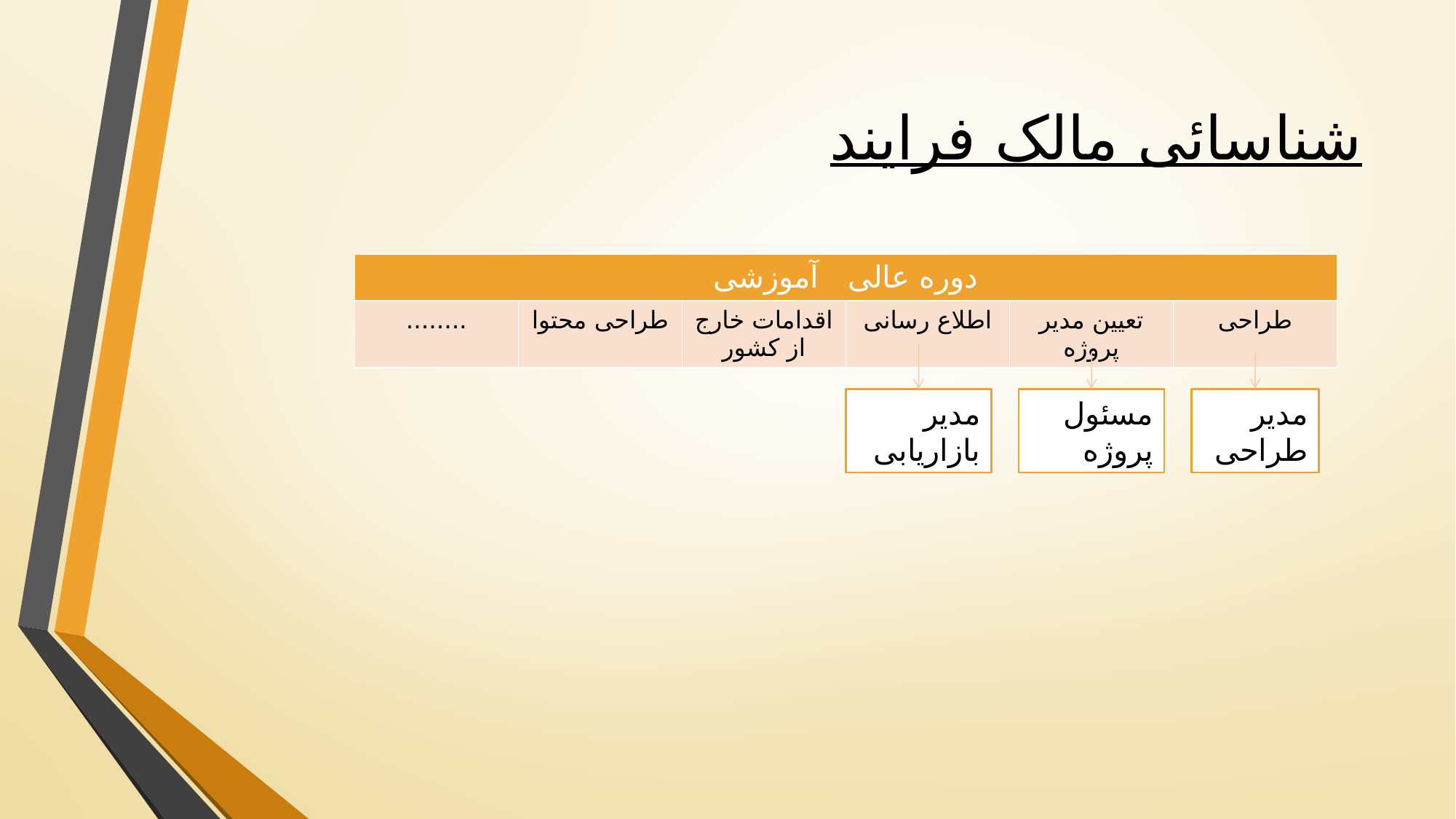

# شناسائی مالک فرایند
| دوره عالی آموزشی |  |  |  |  |  |
| --- | --- | --- | --- | --- | --- |
| ........ | طراحی محتوا | اقدامات خارج از کشور | اطلاع رسانی | تعیین مدیر پروژه | طراحی |
مدیر بازاریابی
مسئول پروژه
مدیر طراحی